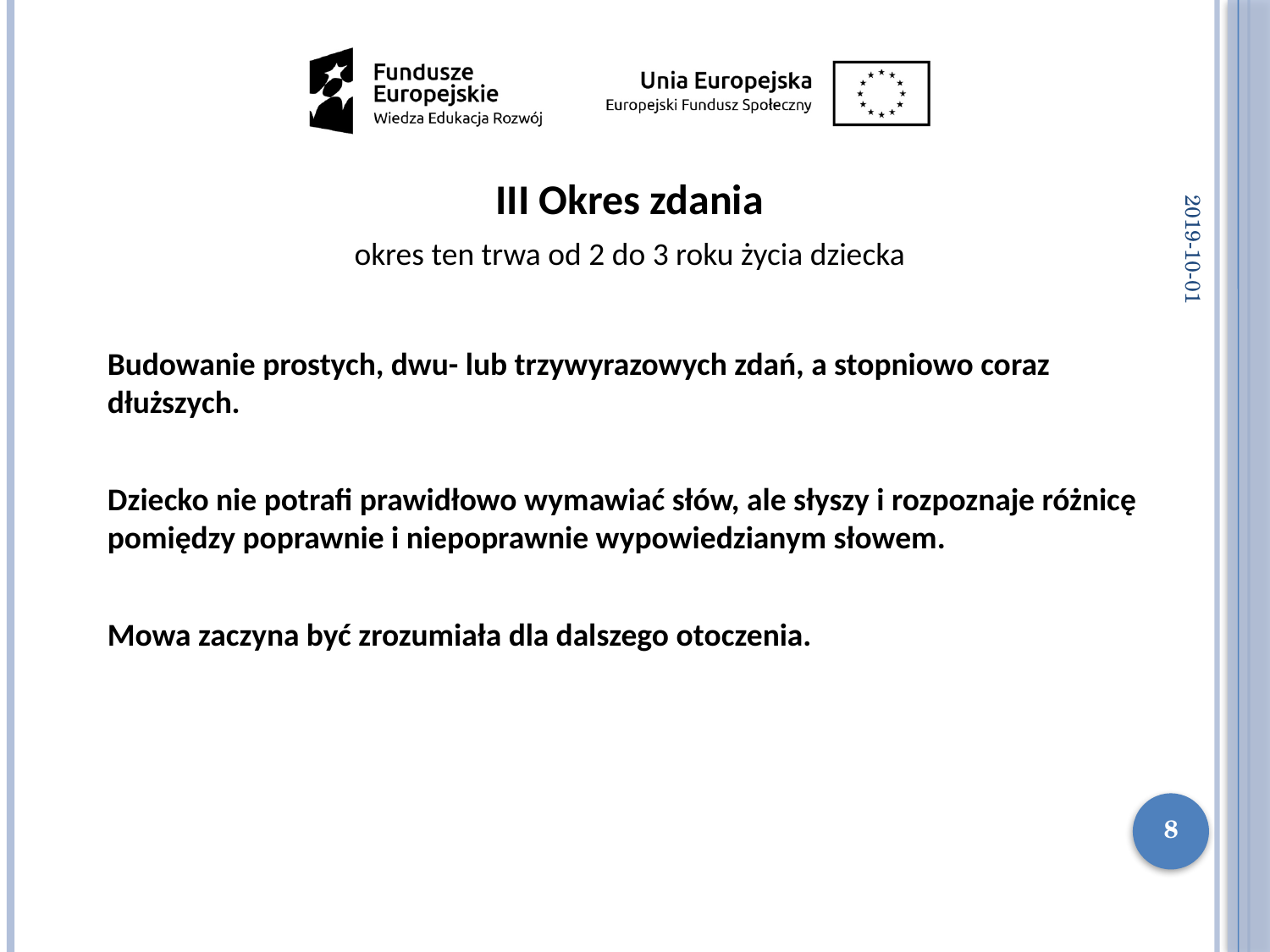

2019-10-01
III Okres zdania
okres ten trwa od 2 do 3 roku życia dziecka

Budowanie prostych, dwu- lub trzywyrazowych zdań, a stopniowo coraz dłuższych.

Dziecko nie potrafi prawidłowo wymawiać słów, ale słyszy i rozpoznaje różnicę pomiędzy poprawnie i niepoprawnie wypowiedzianym słowem.

Mowa zaczyna być zrozumiała dla dalszego otoczenia.

8